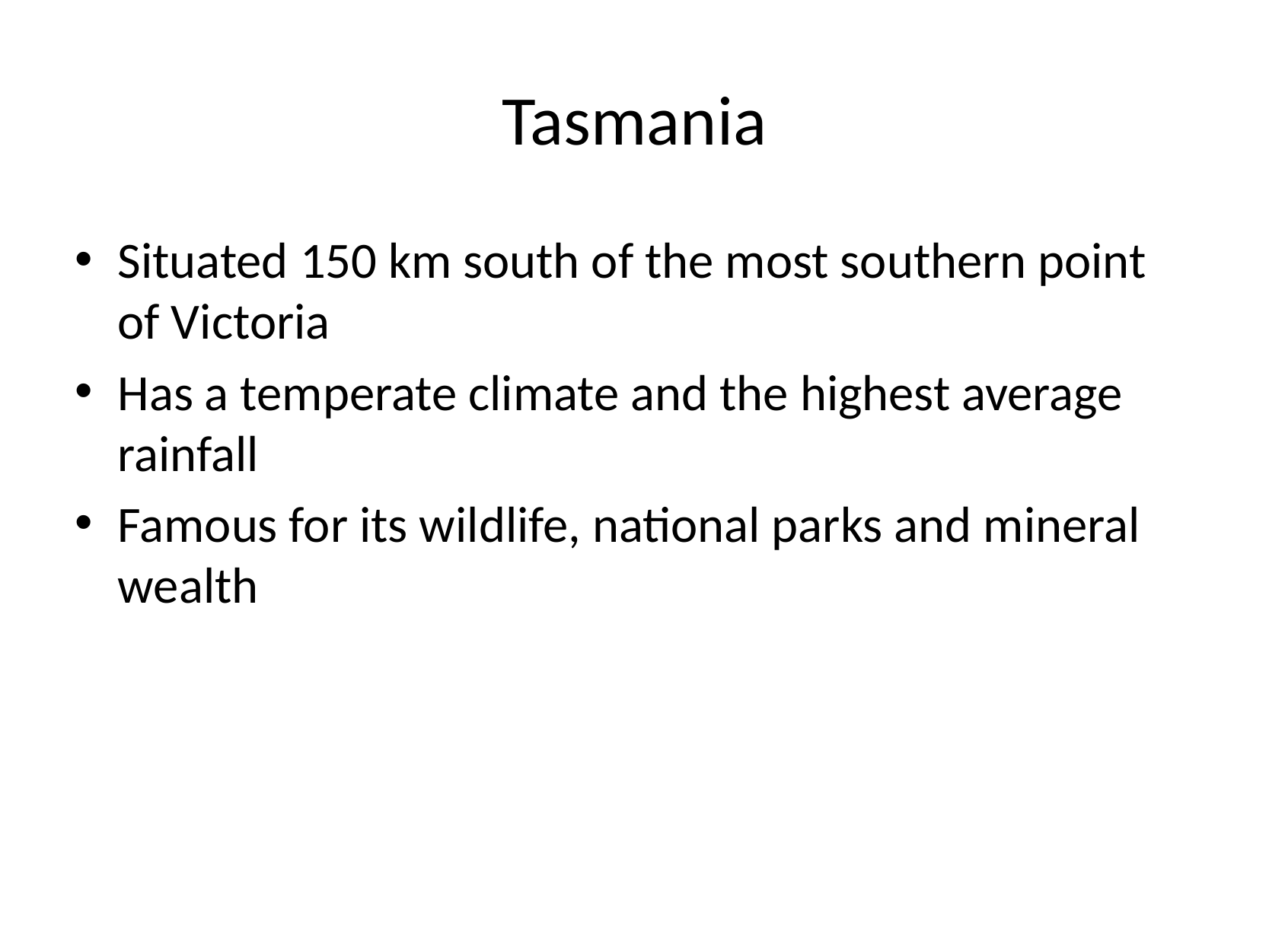

# Tasmania
Situated 150 km south of the most southern point of Victoria
Has a temperate climate and the highest average rainfall
Famous for its wildlife, national parks and mineral wealth